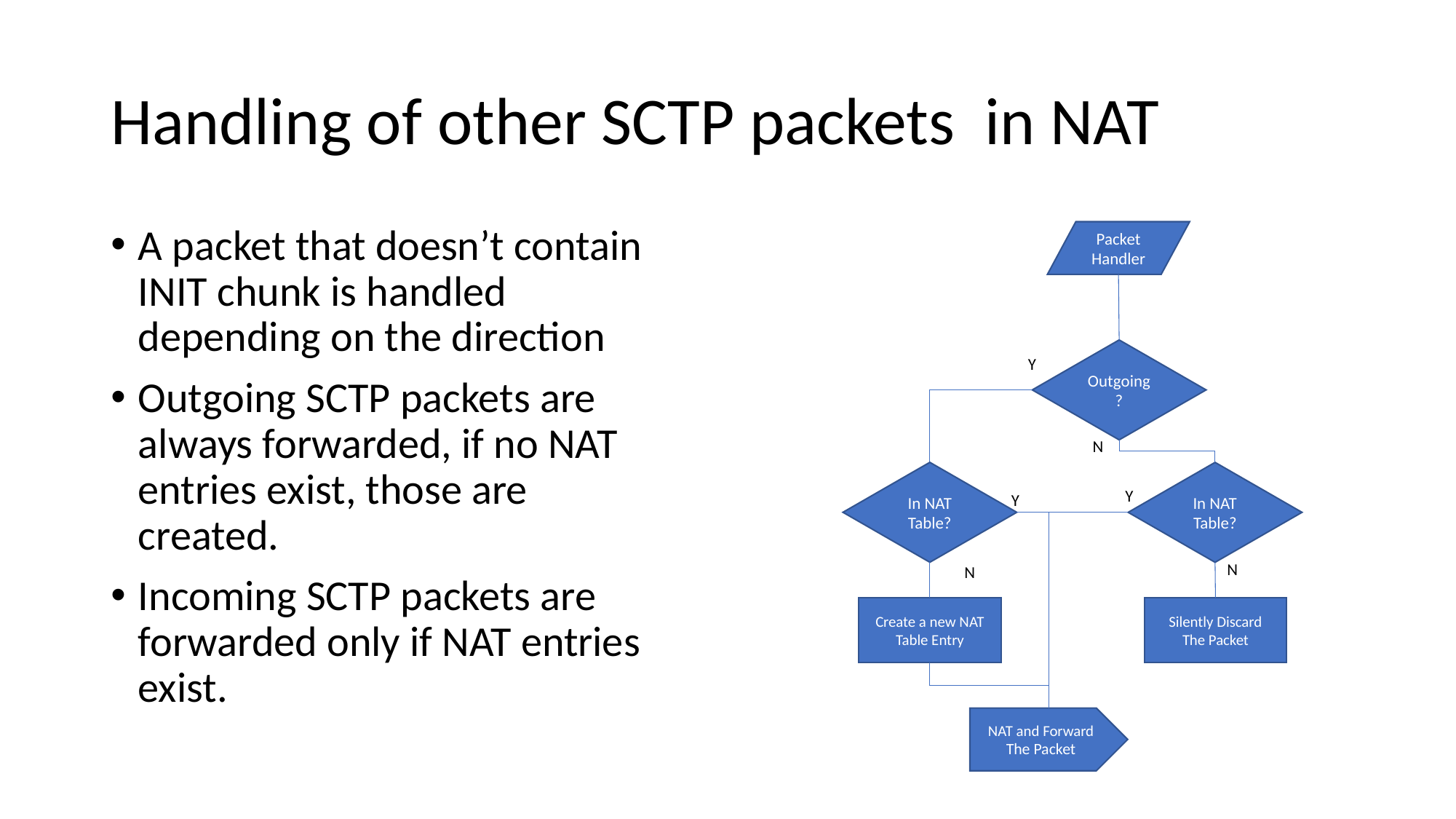

# Handling of other SCTP packets  in NAT
A packet that doesn’t contain INIT chunk is handled depending on the direction
Outgoing SCTP packets are always forwarded, if no NAT entries exist, those are created.
Incoming SCTP packets are forwarded only if NAT entries exist.
Packet Handler
Outgoing?
Y
N
In NAT Table?
In NAT Table?
Y
Y
N
N
Silently Discard
The Packet
Create a new NAT Table Entry
NAT and Forward
The Packet